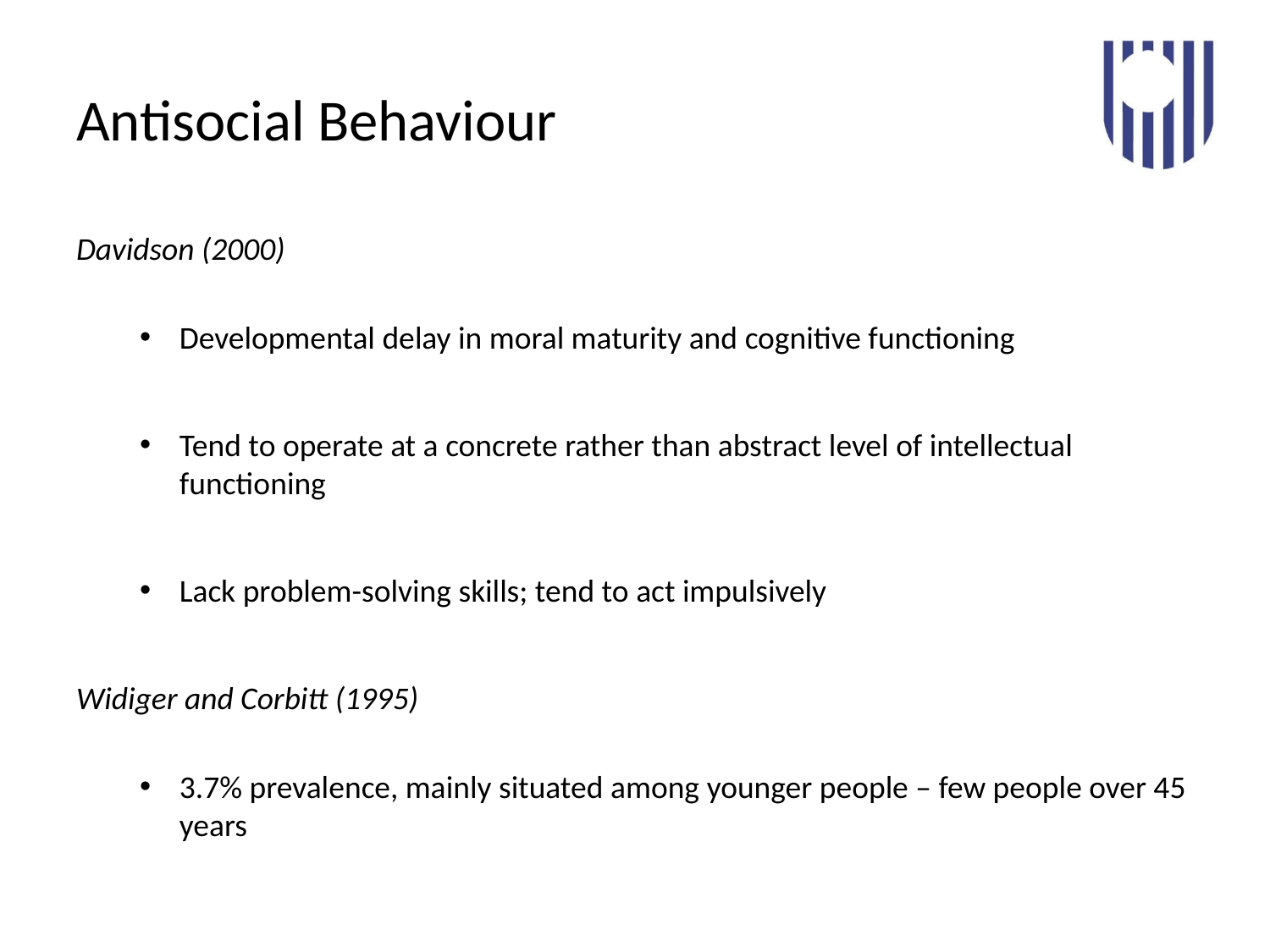

# Antisocial Behaviour
Davidson (2000)

Developmental delay in moral maturity and cognitive functioning

Tend to operate at a concrete rather than abstract level of intellectual functioning

Lack problem-solving skills; tend to act impulsively

Widiger and Corbitt (1995)

3.7% prevalence, mainly situated among younger people – few people over 45 years